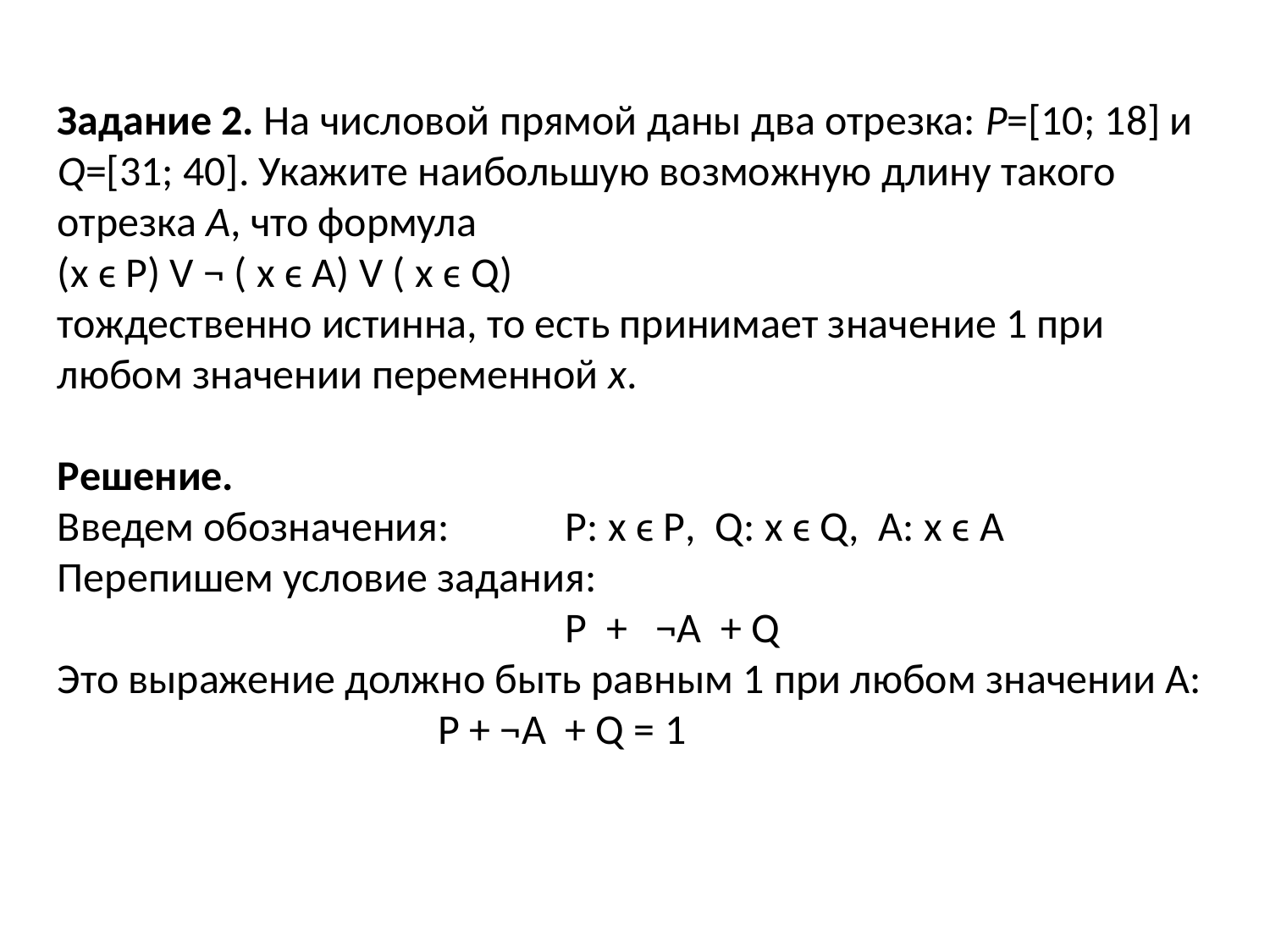

Задание 2. На числовой прямой даны два отрезка: P=[10; 18] и Q=[31; 40]. Укажите наибольшую возможную длину такого отрезка A, что формула
(x ϵ P) V ¬ ( x ϵ A) V ( x ϵ Q)
тождественно истинна, то есть принимает значение 1 при любом значении переменной x.

Решение.
Введем обозначения: 	P: x ϵ P,  Q: x ϵ Q,  A: x ϵ A
Перепишем условие задания:
				P  +   ¬A  + Q
Это выражение должно быть равным 1 при любом значении А:
			P + ¬A  + Q = 1